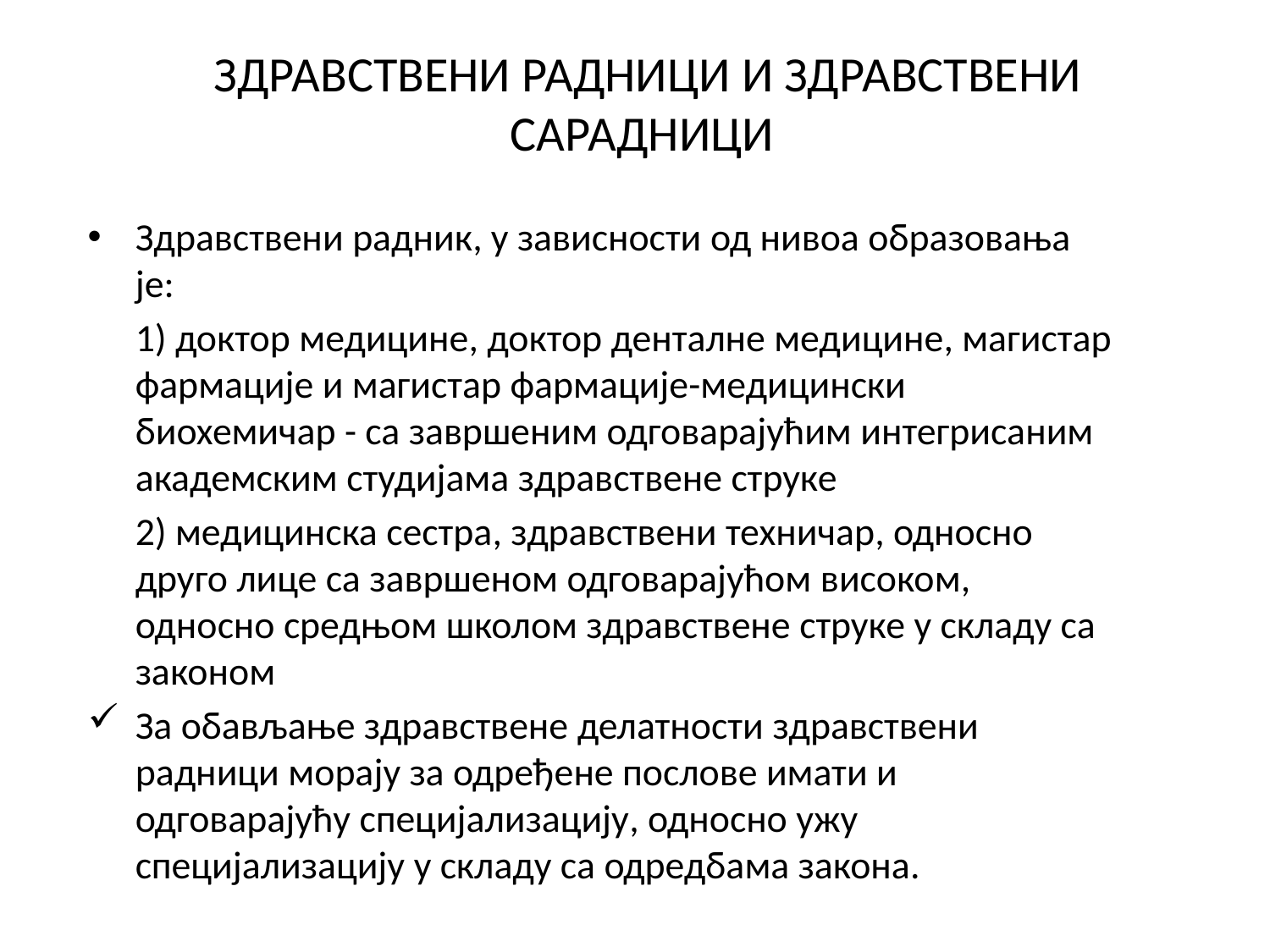

# ЗДРАВСТВЕНИ РАДНИЦИ И ЗДРАВСТВЕНИ САРАДНИЦИ
Здравствени радник, у зависности од нивоа образовања је:
	1) доктор медицине, доктор денталне медицине, магистар фармације и магистар фармације-медицински биохемичар - са завршеним одговарајућим интегрисаним академским студијама здравствене струке
	2) медицинска сестра, здравствени техничар, односно друго лице са завршеном одговарајућом високом, односно средњом школом здравствене струке у складу са законом
За обављање здравствене делатности здравствени радници морају за одређене послове имати и одговарајућу специјализацију, односно ужу специјализацију у складу са одредбама закона.